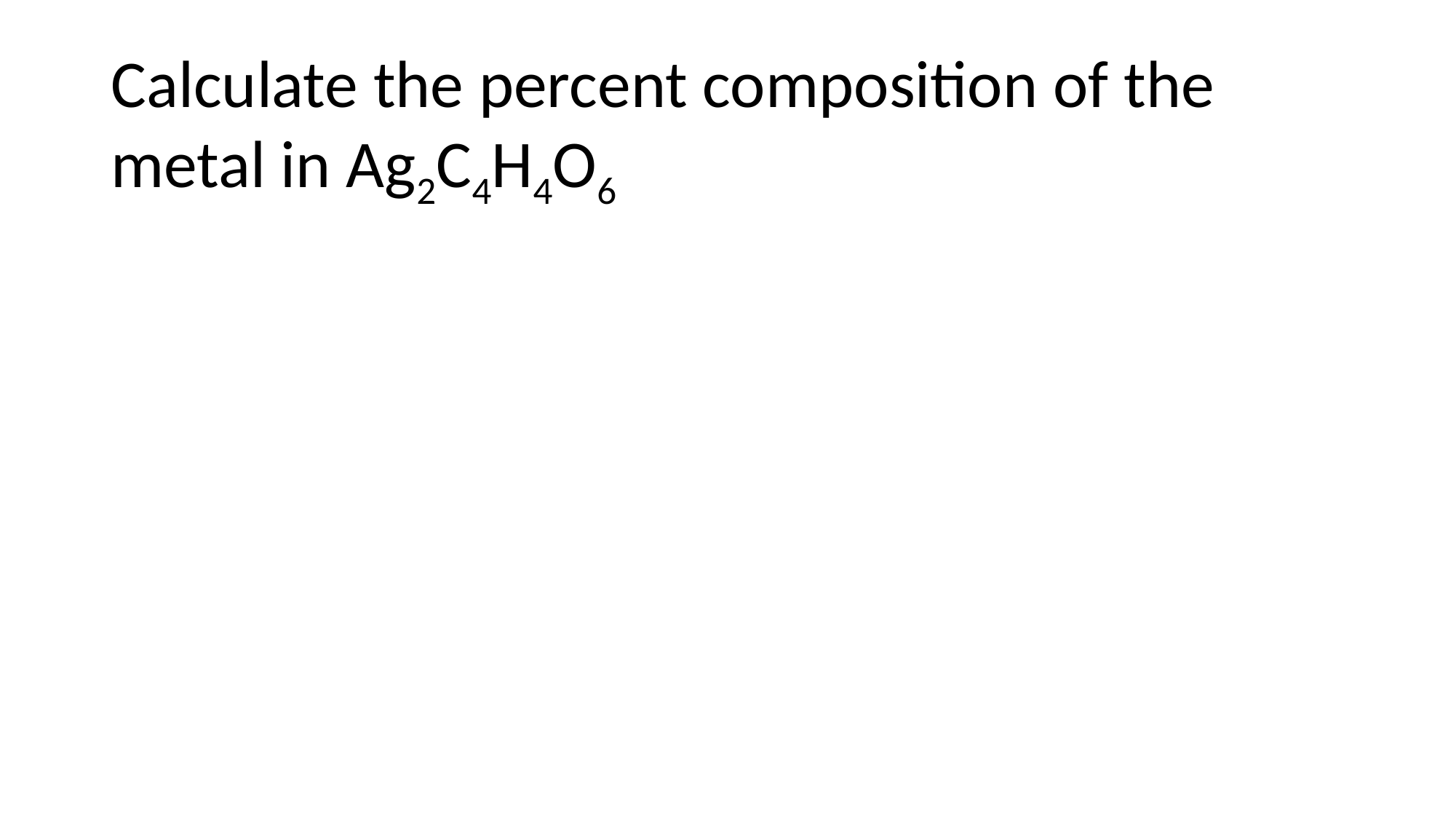

# Calculate the percent composition of the metal in Ag2C4H4O6